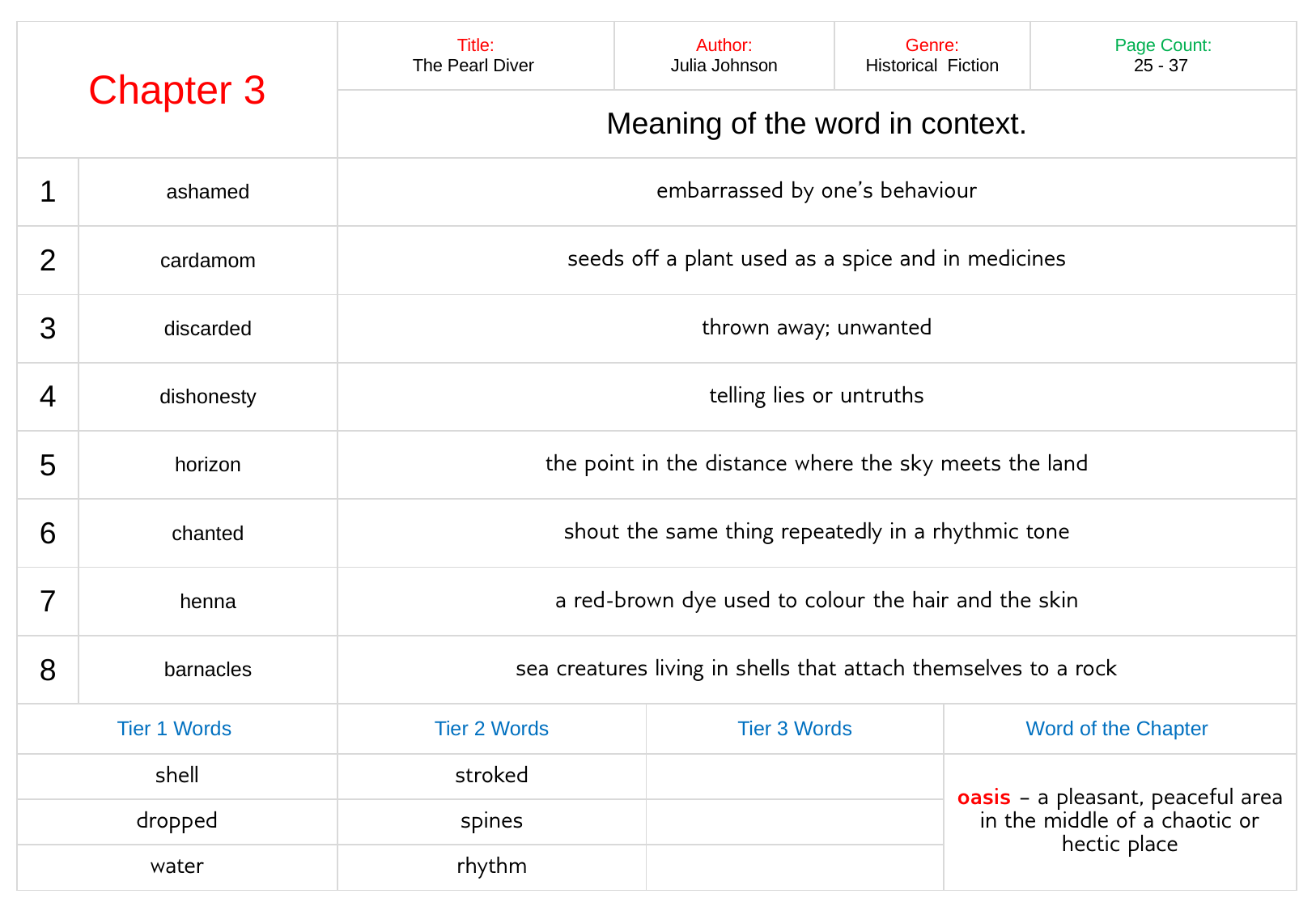

| Chapter 3 |  | Title: The Pearl Diver | Author: Julia Johnson |  | Genre: Historical Fiction | Chapter Word Count: 435 | Page Count: 25 - 37 |
| --- | --- | --- | --- | --- | --- | --- | --- |
|  |  | Meaning of the word in context. |  |  |  |  |  |
| 1 | ashamed | embarrassed by one’s behaviour |  |  |  |  |  |
| 2 | cardamom | seeds off a plant used as a spice and in medicines |  |  |  |  |  |
| 3 | discarded | thrown away; unwanted |  |  |  |  |  |
| 4 | dishonesty | telling lies or untruths |  |  |  |  |  |
| 5 | horizon | the point in the distance where the sky meets the land |  |  |  |  |  |
| 6 | chanted | shout the same thing repeatedly in a rhythmic tone |  |  |  |  |  |
| 7 | henna | a red-brown dye used to colour the hair and the skin |  |  |  |  |  |
| 8 | barnacles | sea creatures living in shells that attach themselves to a rock |  |  |  |  |  |
| Tier 1 Words |  | Tier 2 Words |  | Tier 3 Words |  | Word of the Chapter |  |
| shell |  | stroked |  |  |  | oasis – a pleasant, peaceful area in the middle of a chaotic or hectic place |  |
| dropped |  | spines |  |  |  |  |  |
| water |  | rhythm |  |  |  |  |  |